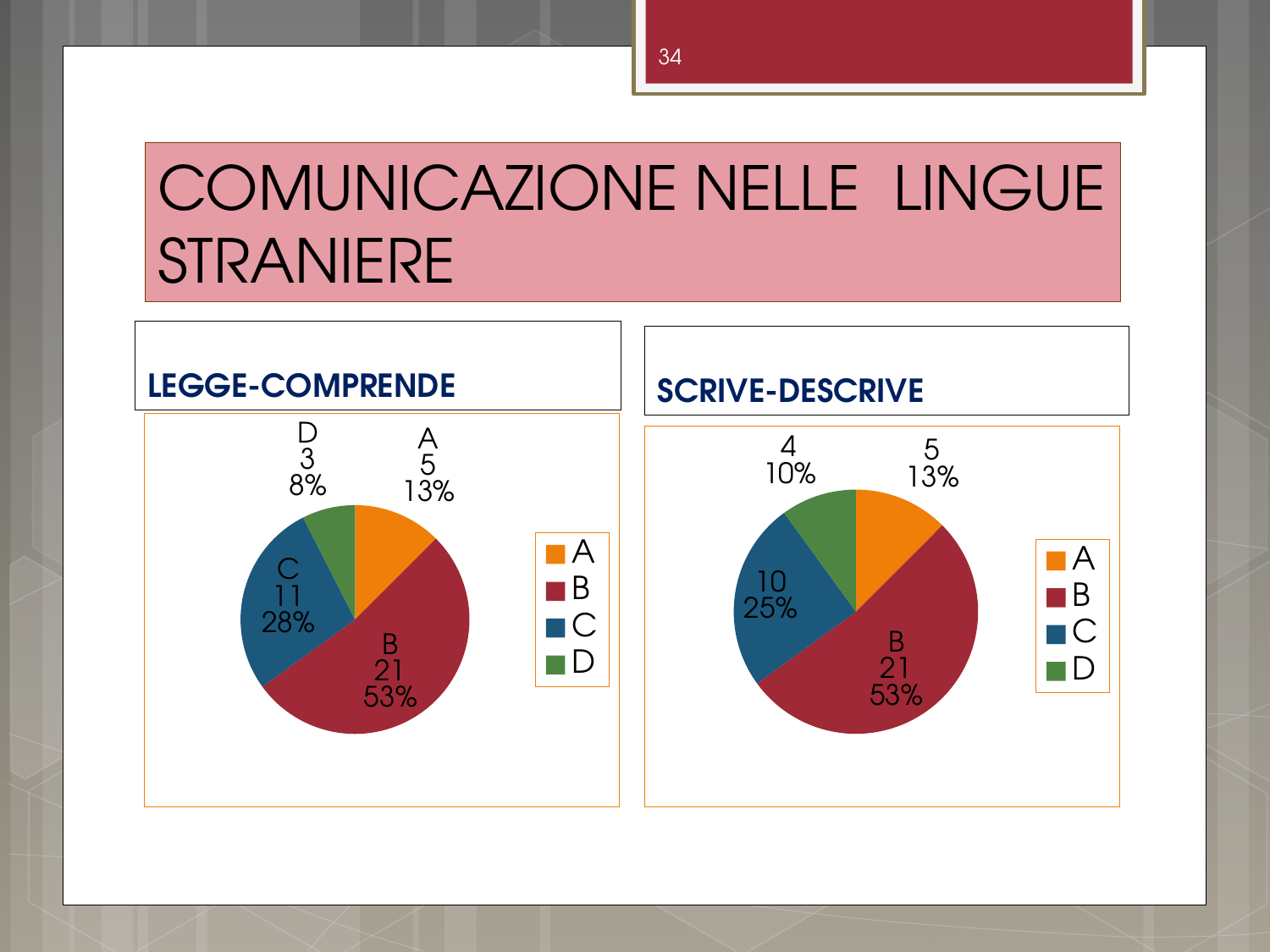

34
# COMUNICAZIONE NELLE  LINGUE STRANIERE
LEGGE-COMPRENDE
SCRIVE-DESCRIVE

### Chart

| Category | Vendite |
|---|---|
| A | 5.0 |
| B | 21.0 |
| C | 11.0 |
| D | 3.0 |

### Chart

| Category | Vendite |
|---|---|
| A | 5.0 |
| B | 21.0 |
| C | 10.0 |
| D | 4.0 |